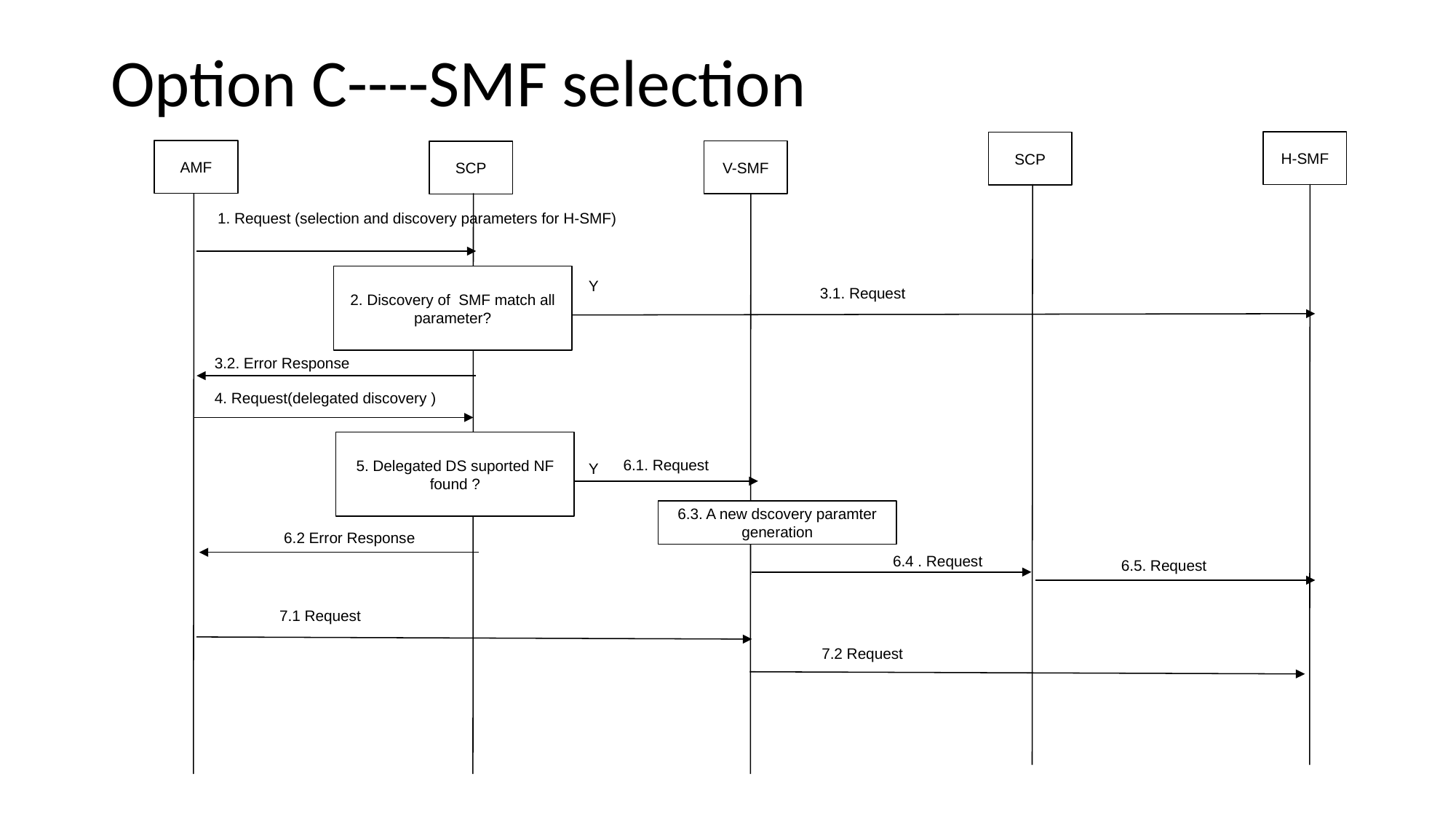

Option C----SMF selection
H-SMF
SCP
AMF
V-SMF
SCP

1. Request (selection and discovery parameters for H-SMF)

Y

3.1. Request
2. Discovery of  SMF match all parameter?

3.2. Error Response

4. Request(delegated discovery )
5. Delegated DS suported NF found ?

6.1. Request
Y
6.3. A new dscovery paramter generation

6.2 Error Response

6.4 . Request

6.5. Request

7.1 Request

7.2 Request